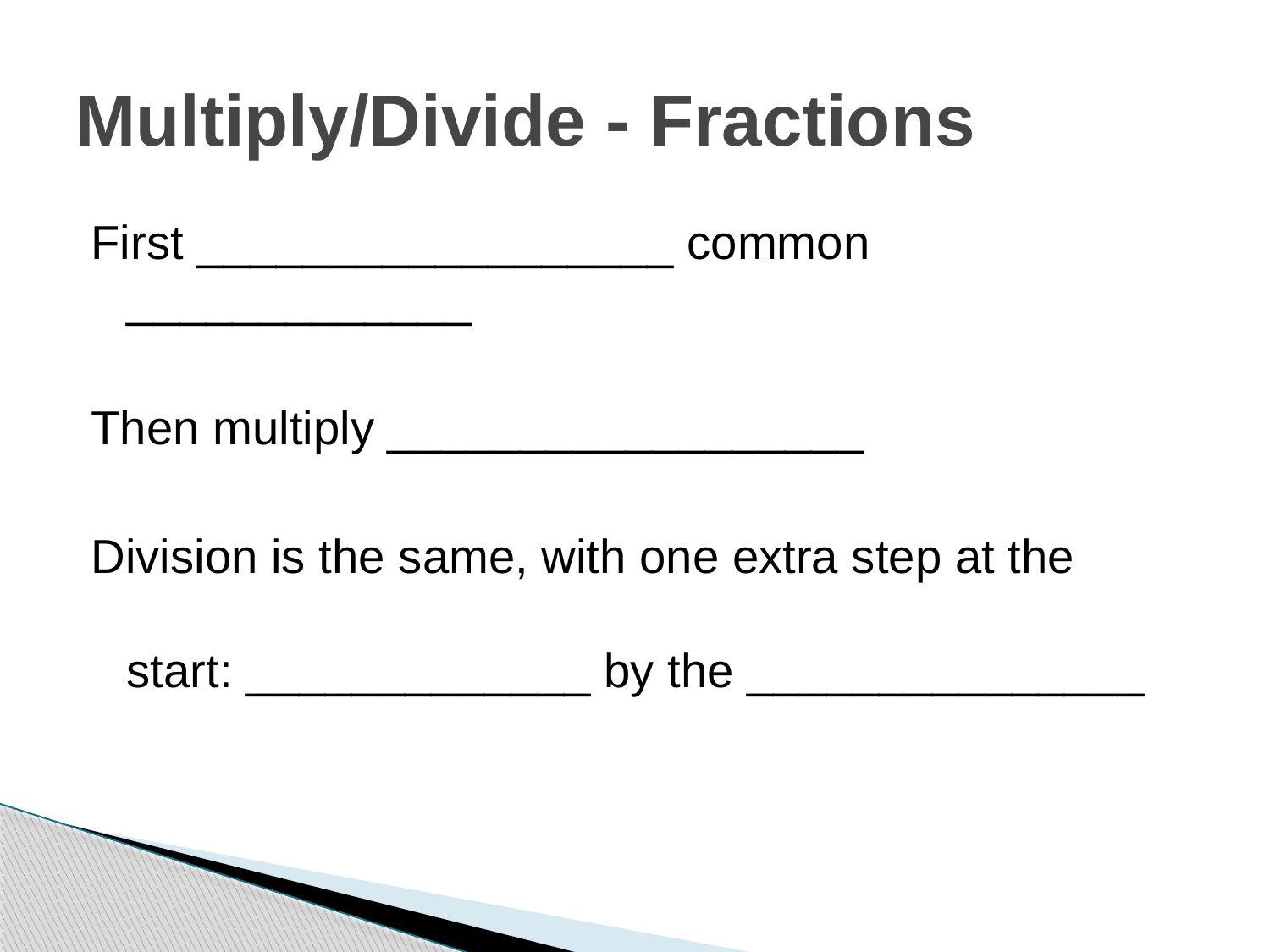

# Multiply/Divide - Fractions
First __________________ common _____________

Then multiply __________________

Division is the same, with one extra step at the
start: _____________ by the _______________